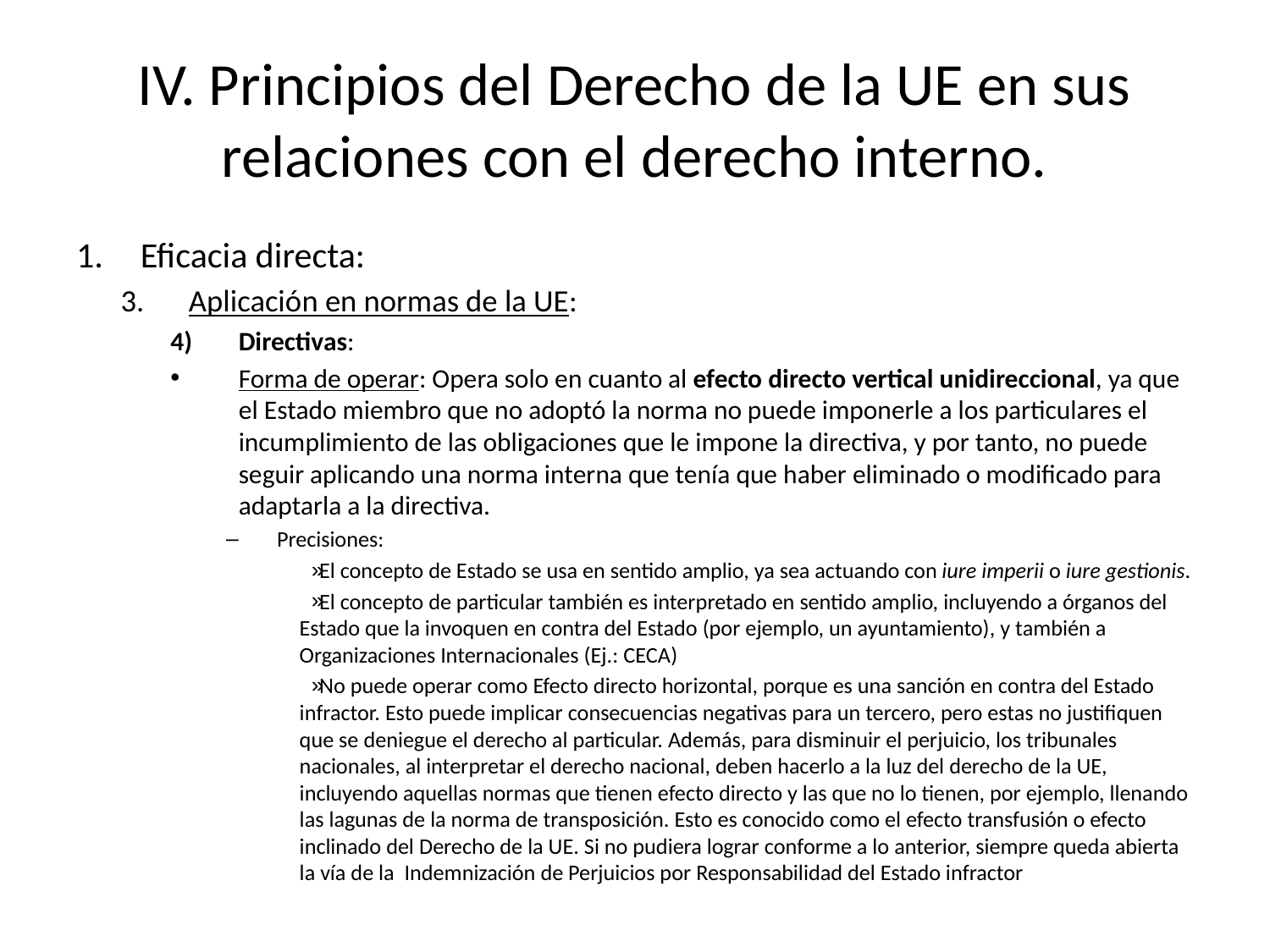

# IV. Principios del Derecho de la UE en sus relaciones con el derecho interno.
Eficacia directa:
Aplicación en normas de la UE:
Directivas:
Forma de operar: Opera solo en cuanto al efecto directo vertical unidireccional, ya que el Estado miembro que no adoptó la norma no puede imponerle a los particulares el incumplimiento de las obligaciones que le impone la directiva, y por tanto, no puede seguir aplicando una norma interna que tenía que haber eliminado o modificado para adaptarla a la directiva.
Precisiones:
El concepto de Estado se usa en sentido amplio, ya sea actuando con iure imperii o iure gestionis.
El concepto de particular también es interpretado en sentido amplio, incluyendo a órganos del Estado que la invoquen en contra del Estado (por ejemplo, un ayuntamiento), y también a Organizaciones Internacionales (Ej.: CECA)
No puede operar como Efecto directo horizontal, porque es una sanción en contra del Estado infractor. Esto puede implicar consecuencias negativas para un tercero, pero estas no justifiquen que se deniegue el derecho al particular. Además, para disminuir el perjuicio, los tribunales nacionales, al interpretar el derecho nacional, deben hacerlo a la luz del derecho de la UE, incluyendo aquellas normas que tienen efecto directo y las que no lo tienen, por ejemplo, llenando las lagunas de la norma de transposición. Esto es conocido como el efecto transfusión o efecto inclinado del Derecho de la UE. Si no pudiera lograr conforme a lo anterior, siempre queda abierta la vía de la  Indemnización de Perjuicios por Responsabilidad del Estado infractor